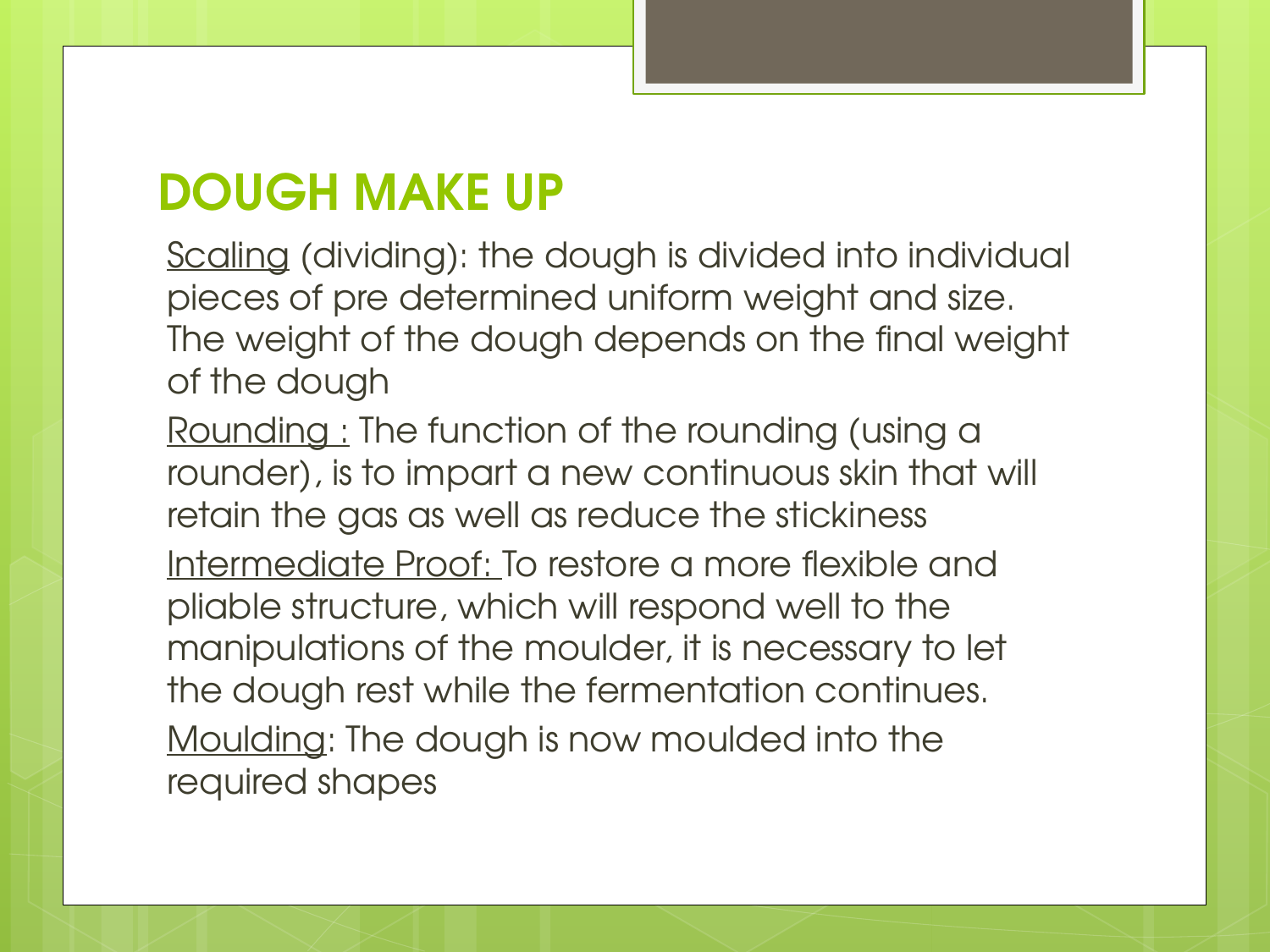

# DOUGH MAKE UP
Scaling (dividing): the dough is divided into individual pieces of pre determined uniform weight and size. The weight of the dough depends on the final weight of the dough
Rounding : The function of the rounding (using a rounder), is to impart a new continuous skin that will retain the gas as well as reduce the stickiness
Intermediate Proof: To restore a more flexible and pliable structure, which will respond well to the manipulations of the moulder, it is necessary to let the dough rest while the fermentation continues.
Moulding: The dough is now moulded into the required shapes